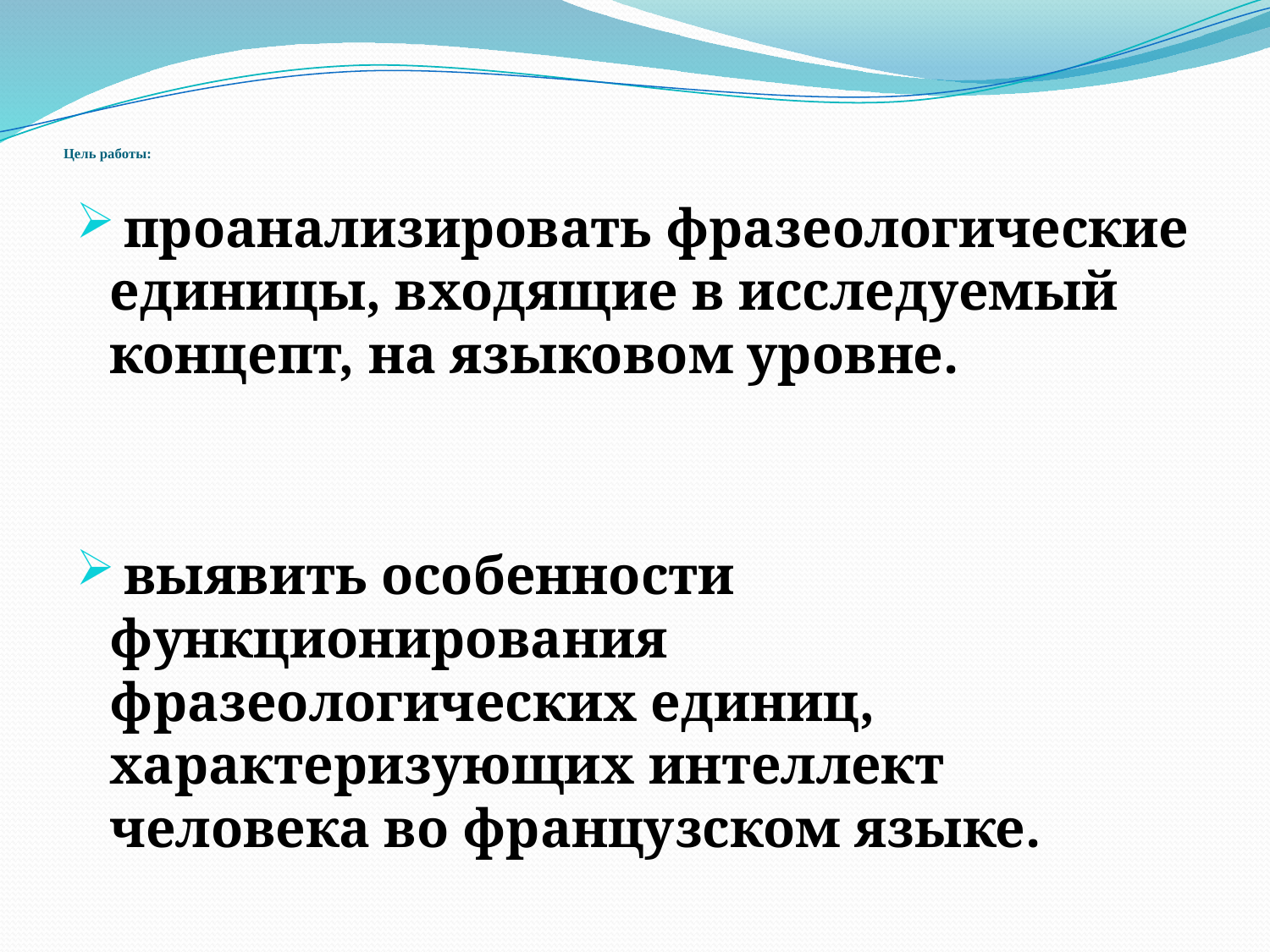

# Цель работы:
 проанализировать фразеологические единицы, входящие в исследуемый концепт, на языковом уровне.

 выявить особенности функционирования фразеологических единиц, характеризующих интеллект человека во французском языке.